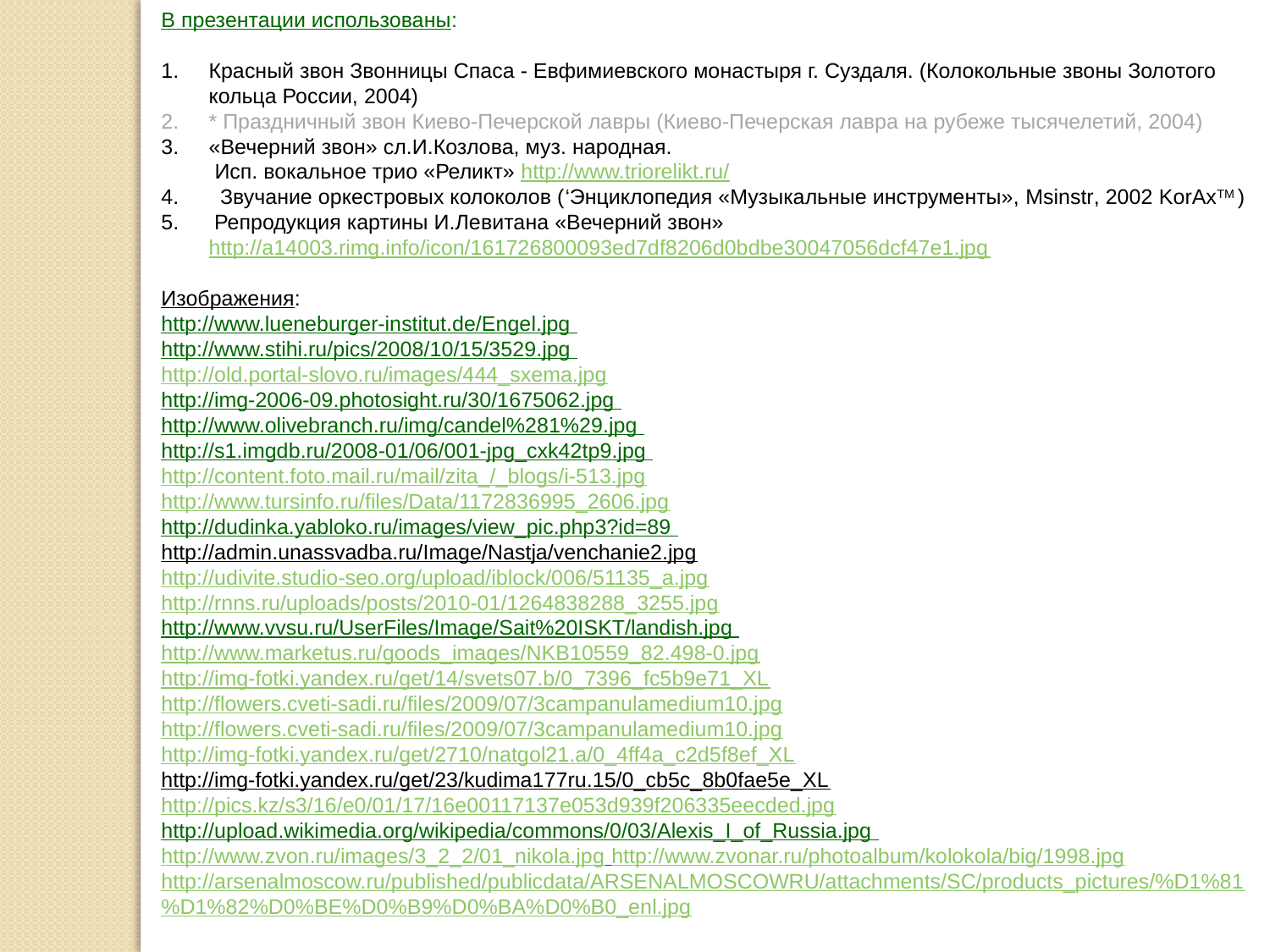

В презентации использованы:

Красный звон Звонницы Спаса - Евфимиевского монастыря г. Суздаля. (Колокольные звоны Золотого кольца России, 2004)
* Праздничный звон Киево-Печерской лавры (Киево-Печерская лавра на рубеже тысячелетий, 2004)
«Вечерний звон» сл.И.Козлова, муз. народная.
         Исп. вокальное трио «Реликт» http://www.triorelikt.ru/
4.       Звучание оркестровых колоколов (‘Энциклопедия «Музыкальные инструменты», Msinstr, 2002 KorAxTM )
5.      Репродукция картины И.Левитана «Вечерний звон» http://a14003.rimg.info/icon/161726800093ed7df8206d0bdbe30047056dcf47e1.jpg

Изображения:
http://www.lueneburger-institut.de/Engel.jpg
http://www.stihi.ru/pics/2008/10/15/3529.jpg
http://old.portal-slovo.ru/images/444_sxema.jpg
http://img-2006-09.photosight.ru/30/1675062.jpg
http://www.olivebranch.ru/img/candel%281%29.jpg
http://s1.imgdb.ru/2008-01/06/001-jpg_cxk42tp9.jpg
http://content.foto.mail.ru/mail/zita_/_blogs/i-513.jpg
http://www.tursinfo.ru/files/Data/1172836995_2606.jpg
http://dudinka.yabloko.ru/images/view_pic.php3?id=89
http://admin.unassvadba.ru/Image/Nastja/venchanie2.jpg
http://udivite.studio-seo.org/upload/iblock/006/51135_a.jpg
http://rnns.ru/uploads/posts/2010-01/1264838288_3255.jpg
http://www.vvsu.ru/UserFiles/Image/Sait%20ISKT/landish.jpg
http://www.marketus.ru/goods_images/NKB10559_82.498-0.jpg
http://img-fotki.yandex.ru/get/14/svets07.b/0_7396_fc5b9e71_XL
http://flowers.cveti-sadi.ru/files/2009/07/3campanulamedium10.jpg
http://flowers.cveti-sadi.ru/files/2009/07/3campanulamedium10.jpg
http://img-fotki.yandex.ru/get/2710/natgol21.a/0_4ff4a_c2d5f8ef_XL
http://img-fotki.yandex.ru/get/23/kudima177ru.15/0_cb5c_8b0fae5e_XL
http://pics.kz/s3/16/e0/01/17/16e00117137e053d939f206335eecded.jpg
http://upload.wikimedia.org/wikipedia/commons/0/03/Alexis_I_of_Russia.jpg
http://www.zvon.ru/images/3_2_2/01_nikola.jpg http://www.zvonar.ru/photoalbum/kolokola/big/1998.jpg
http://arsenalmoscow.ru/published/publicdata/ARSENALMOSCOWRU/attachments/SC/products_pictures/%D1%81
%D1%82%D0%BE%D0%B9%D0%BA%D0%B0_enl.jpg